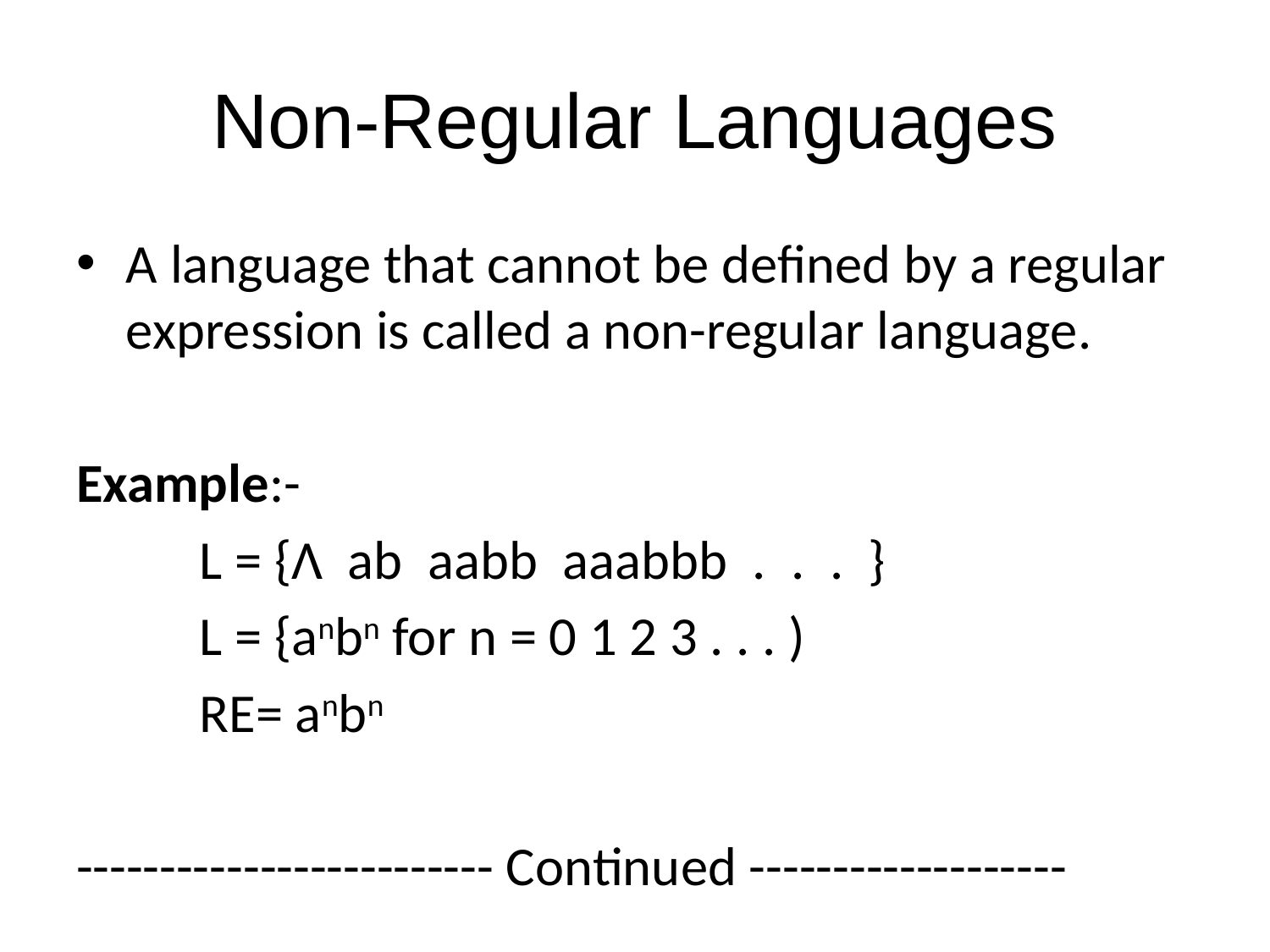

# Non-Regular Languages
A language that cannot be defined by a regular expression is called a non-regular language.

Example:-
		L = {Λ  ab  aabb  aaabbb  .  .  .  }
		L = {anbn for n = 0 1 2 3 . . . )
		RE= anbn

------------------------- Continued -------------------